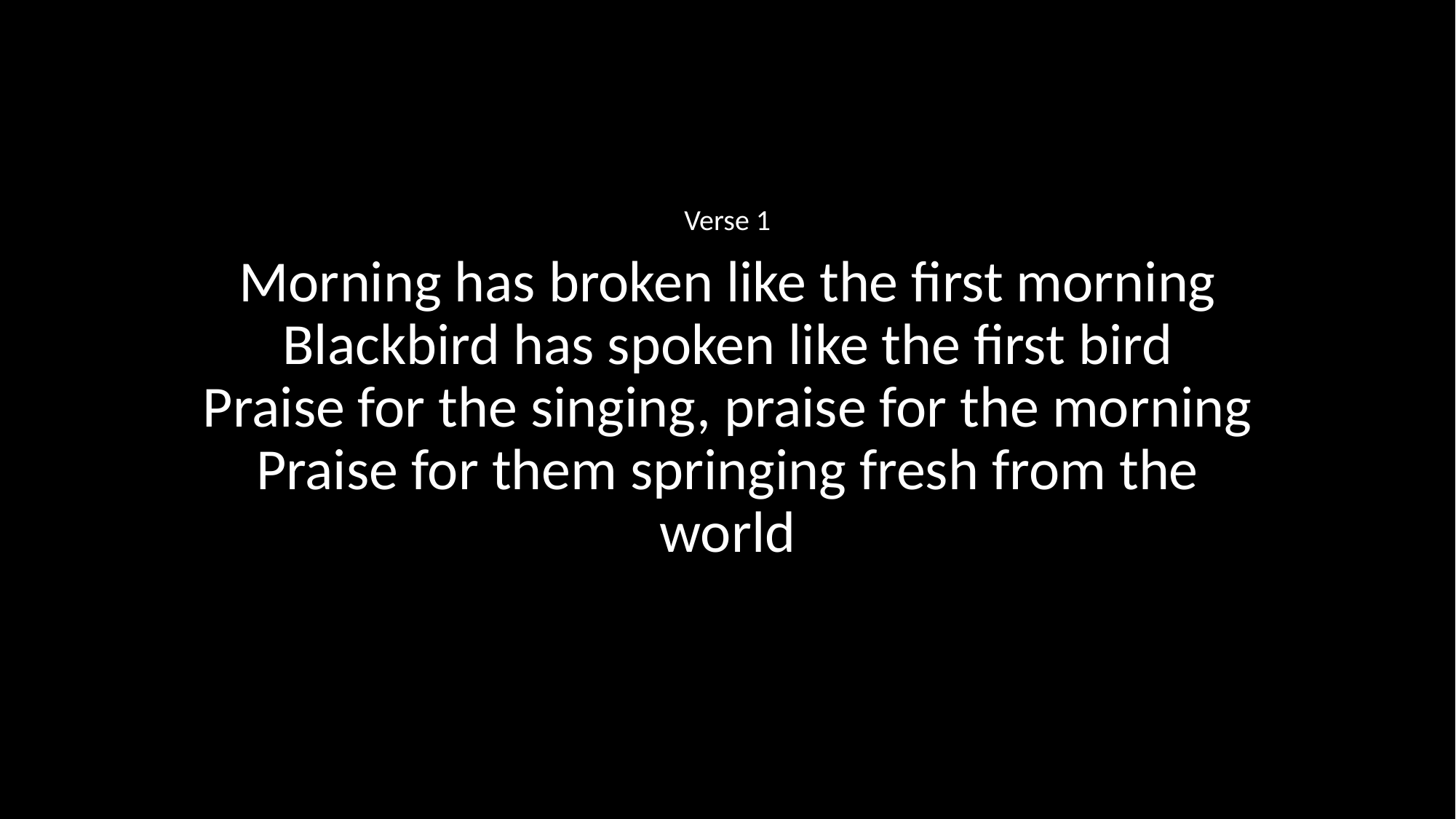

Verse 1
Morning has broken like the first morning
Blackbird has spoken like the first bird
Praise for the singing, praise for the morning
Praise for them springing fresh from the world